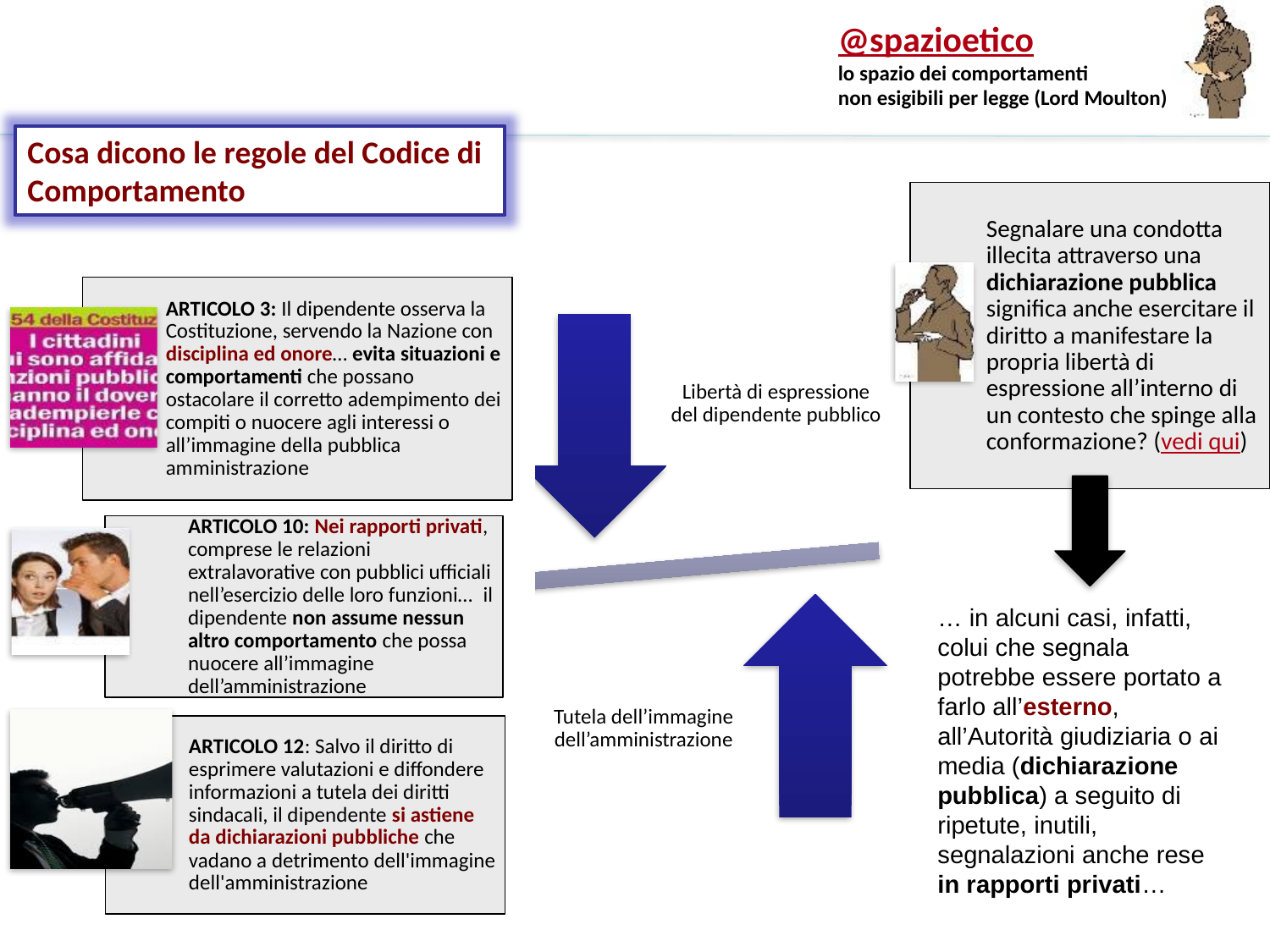

Segnalare una condotta illecita attraverso una dichiarazione pubblica significa anche esercitare il diritto a manifestare la propria libertà di espressione all’interno di un contesto che spinge alla conformazione? (vedi qui)
Cosa dicono le regole del Codice di Comportamento
ARTICOLO 3: Il dipendente osserva la Costituzione, servendo la Nazione con disciplina ed onore… evita situazioni e comportamenti che possano ostacolare il corretto adempimento dei compiti o nuocere agli interessi o all’immagine della pubblica amministrazione
ARTICOLO 10: Nei rapporti privati, comprese le relazioni extralavorative con pubblici ufficiali nell’esercizio delle loro funzioni…  il dipendente non assume nessun altro comportamento che possa nuocere all’immagine dell’amministrazione
ARTICOLO 12: Salvo il diritto di esprimere valutazioni e diffondere informazioni a tutela dei diritti sindacali, il dipendente si astiene da dichiarazioni pubbliche che vadano a detrimento dell'immagine dell'amministrazione
Libertà di espressione del dipendente pubblico
Tutela dell’immagine dell’amministrazione

… in alcuni casi, infatti, colui che segnala potrebbe essere portato a farlo all’esterno, all’Autorità giudiziaria o ai media (dichiarazione pubblica) a seguito di ripetute, inutili, segnalazioni anche rese in rapporti privati…